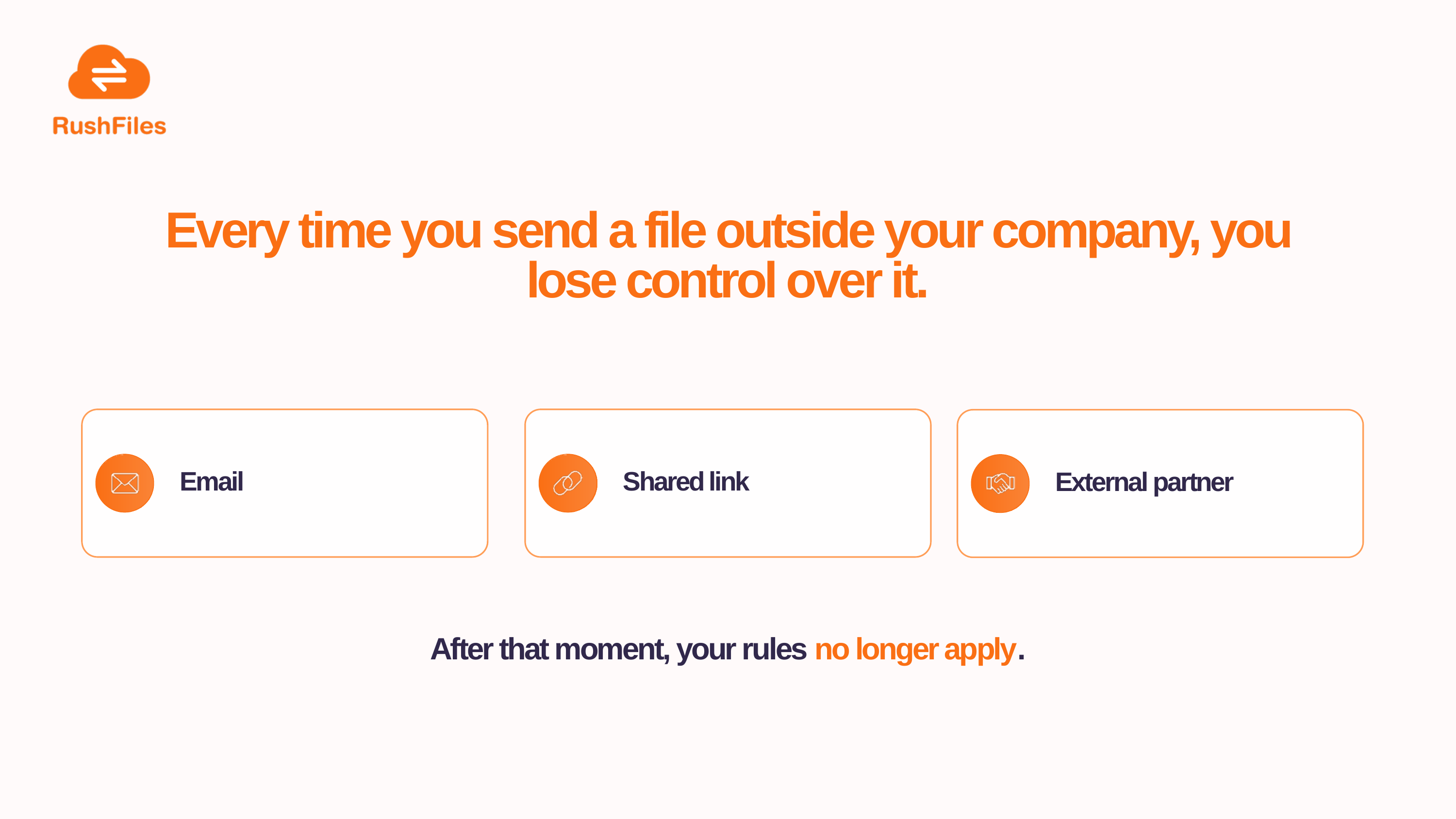

Every time you send a file outside your company, you lose control over it.

Email
Shared link
External partner
After that moment, your rules no longer apply.